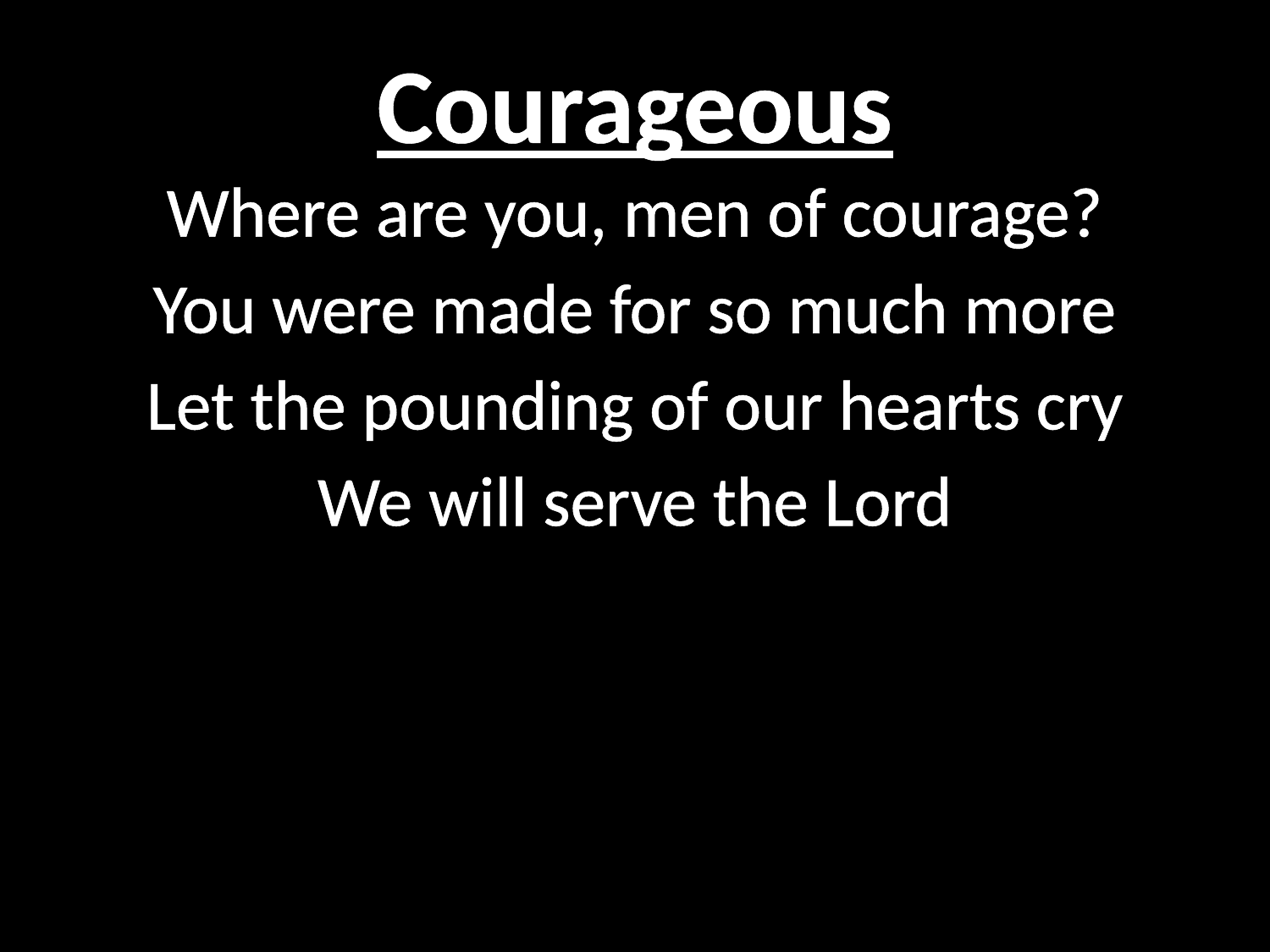

# Courageous
Where are you, men of courage?
You were made for so much more
Let the pounding of our hearts cry
We will serve the Lord